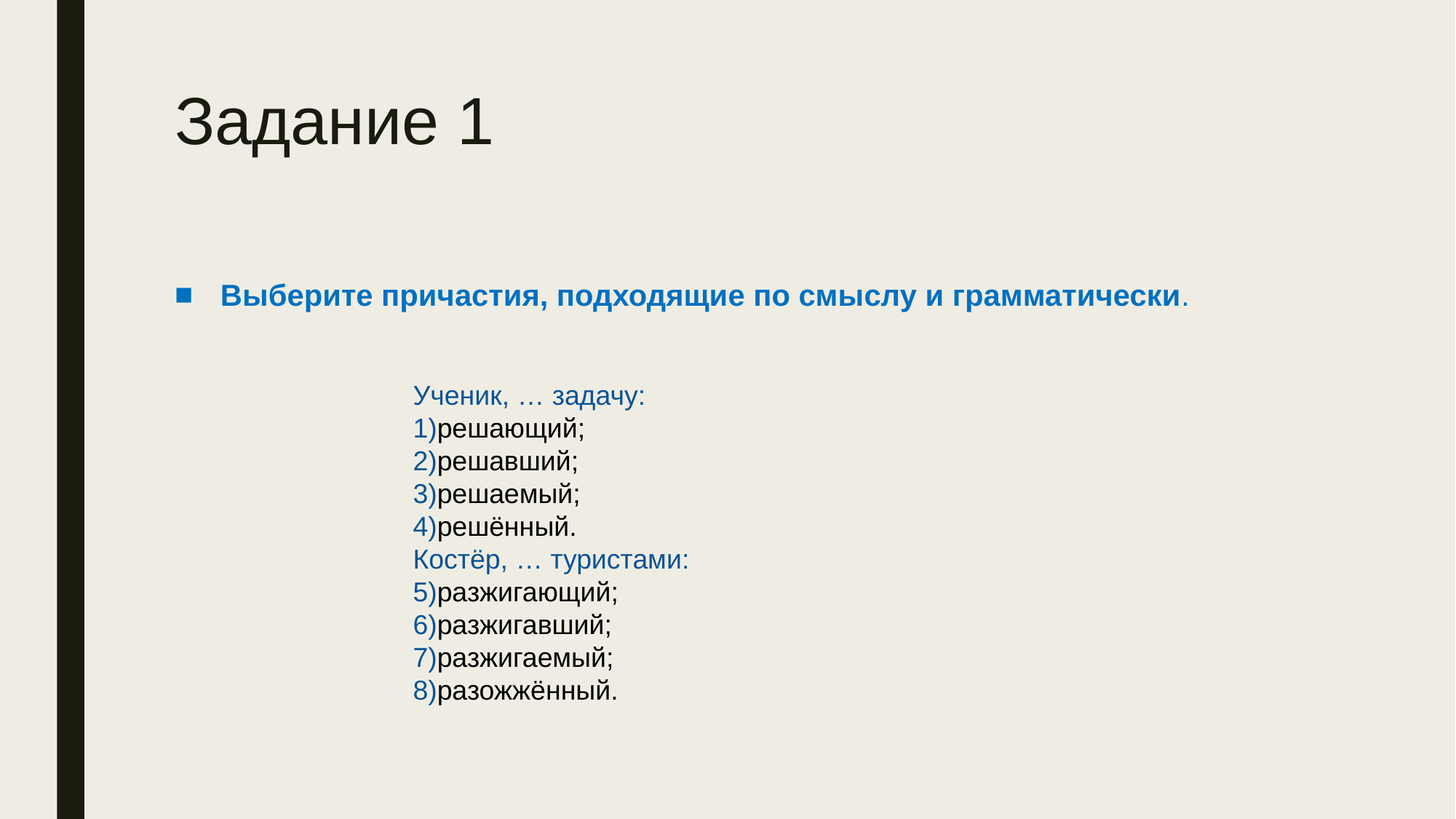

# Задание 1
Выберите причастия, подходящие по смыслу и грамматически.
Ученик, … задачу:
1)решающий;
2)решавший;
3)решаемый;
4)решённый.
Костёр, … туристами:
5)разжигающий;
6)разжигавший;
7)разжигаемый;
8)разожжённый.